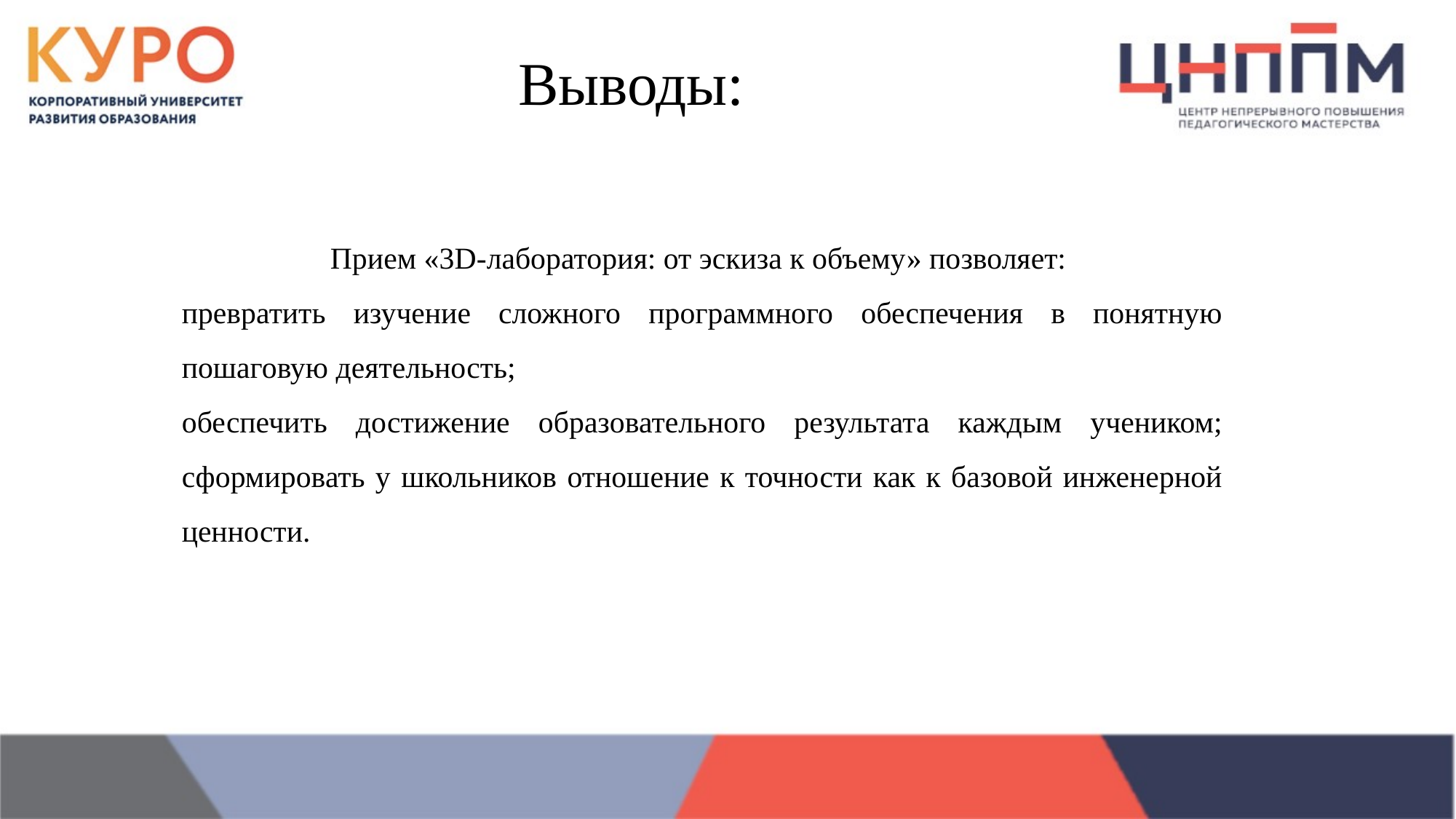

Выводы:
Прием «3D-лаборатория: от эскиза к объему» позволяет:
превратить изучение сложного программного обеспечения в понятную пошаговую деятельность;
обеспечить достижение образовательного результата каждым учеником; сформировать у школьников отношение к точности как к базовой инженерной ценности.